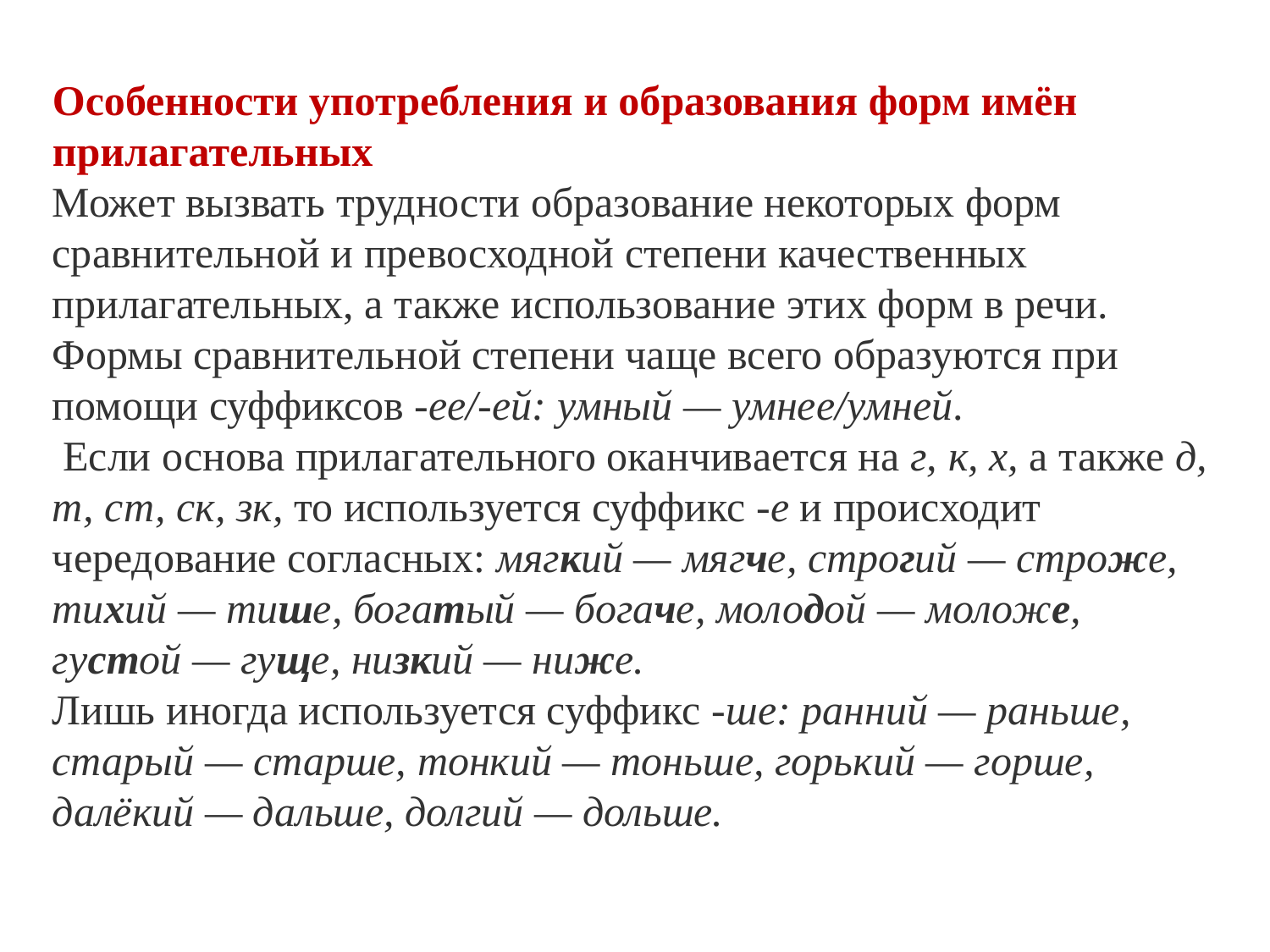

Особенности употребления и образования форм имён прилагательных
Может вызвать трудности образование некоторых форм сравнительной и превосходной степени качественных прилагательных, а также использование этих форм в речи.
Формы сравнительной степени чаще всего образуются при помощи суффиксов -ее/-ей: умный — умнее/умней.
 Если основа прилагательного оканчивается на г, к, х, а также д, т, ст, ск, зк, то используется суффикс -е и происходит чередование согласных: мягкий — мягче, строгий — строже, тихий — тише, богатый — богаче, молодой — моложе, густой — гуще, низкий — ниже.
Лишь иногда используется суффикс -ше: ранний — раньше, старый — старше, тонкий — тоньше, горький — горше, далёкий — дальше, долгий — дольше.